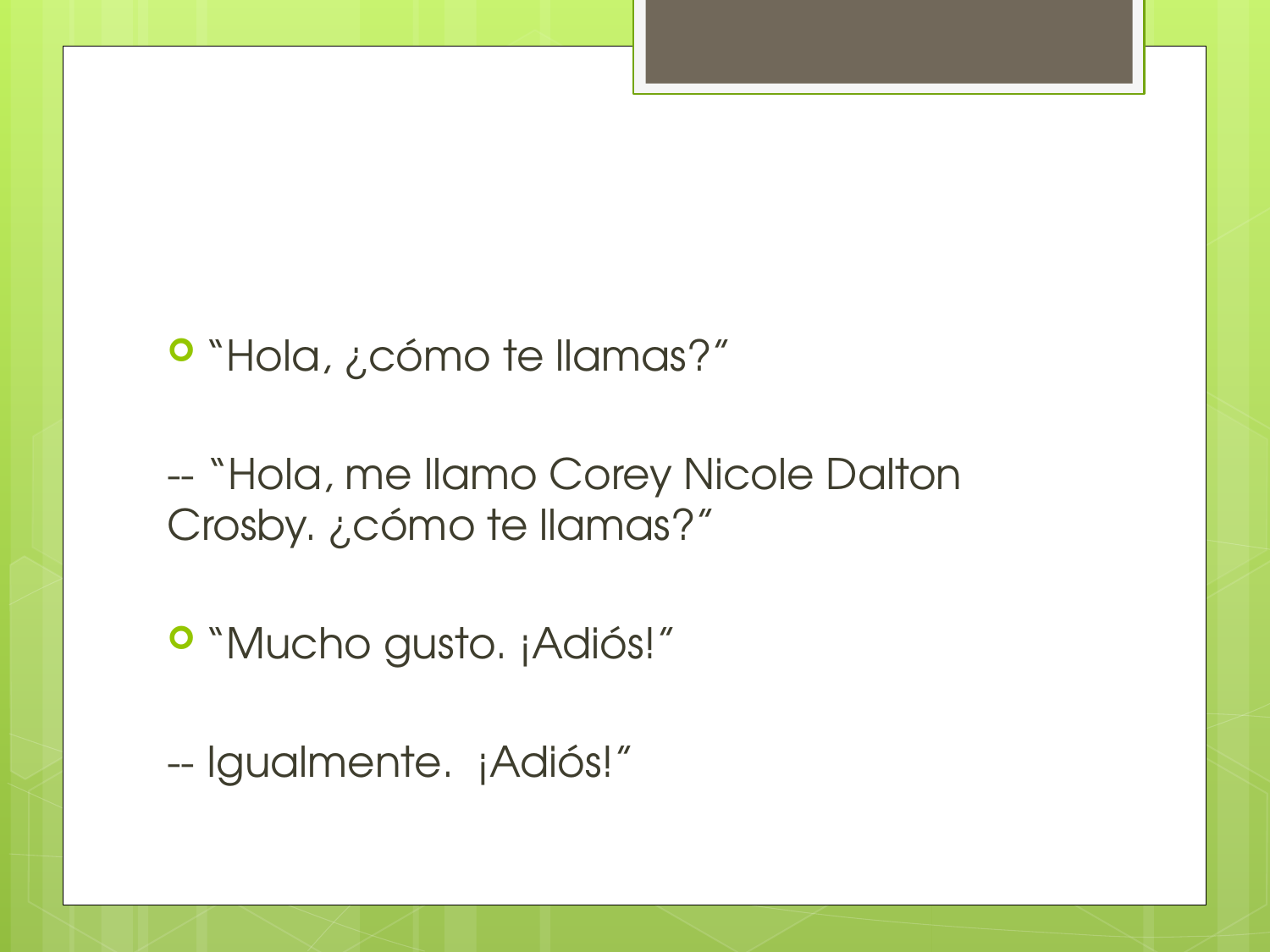

#
“Hola, ¿cómo te llamas?”

-- “Hola, me llamo Corey Nicole Dalton Crosby. ¿cómo te llamas?”

“Mucho gusto. ¡Adiós!”

-- Igualmente.  ¡Adiós!”